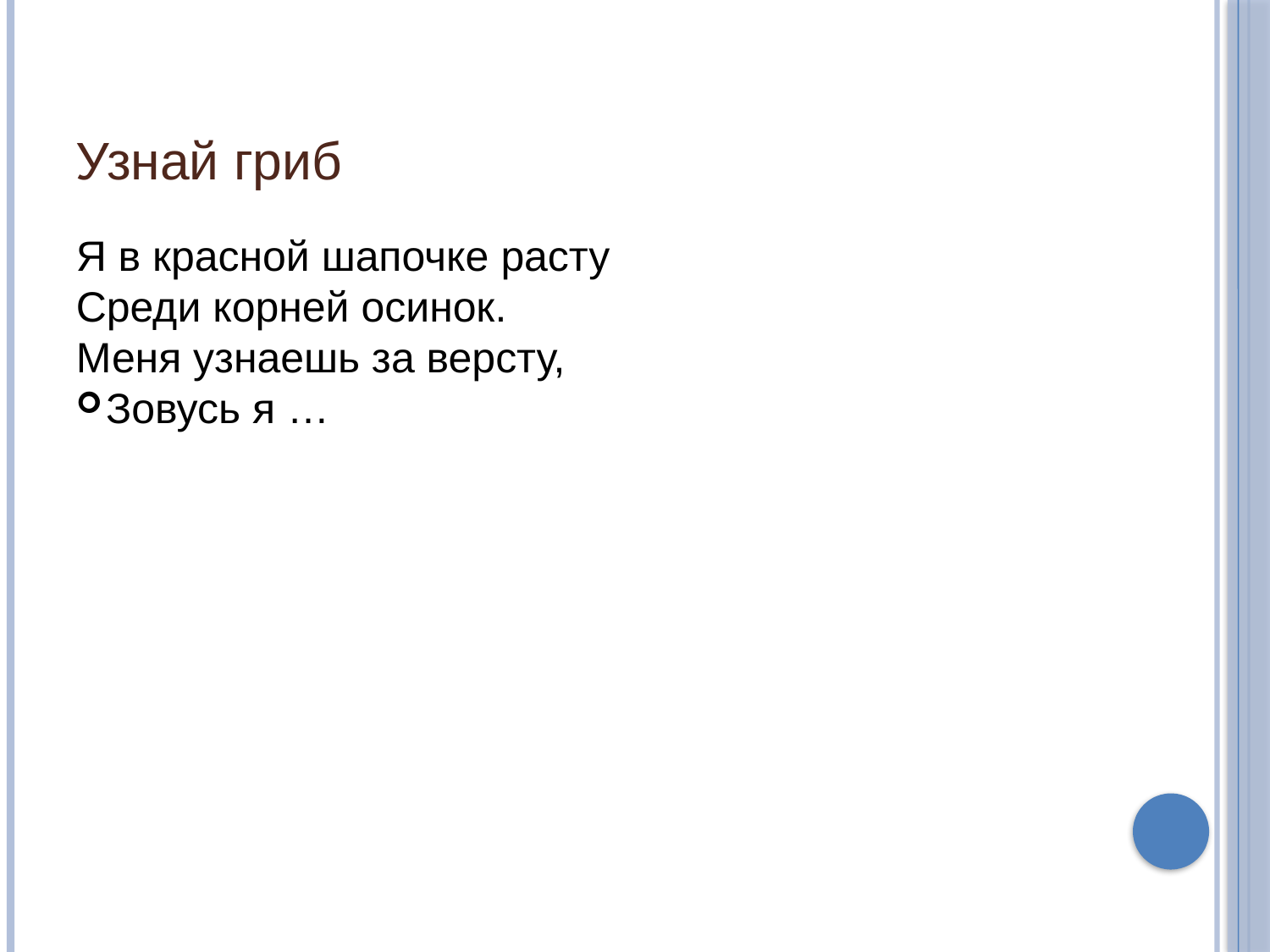

Узнай гриб
Я в красной шапочке расту
Среди корней осинок.
Меня узнаешь за версту,
Зовусь я …